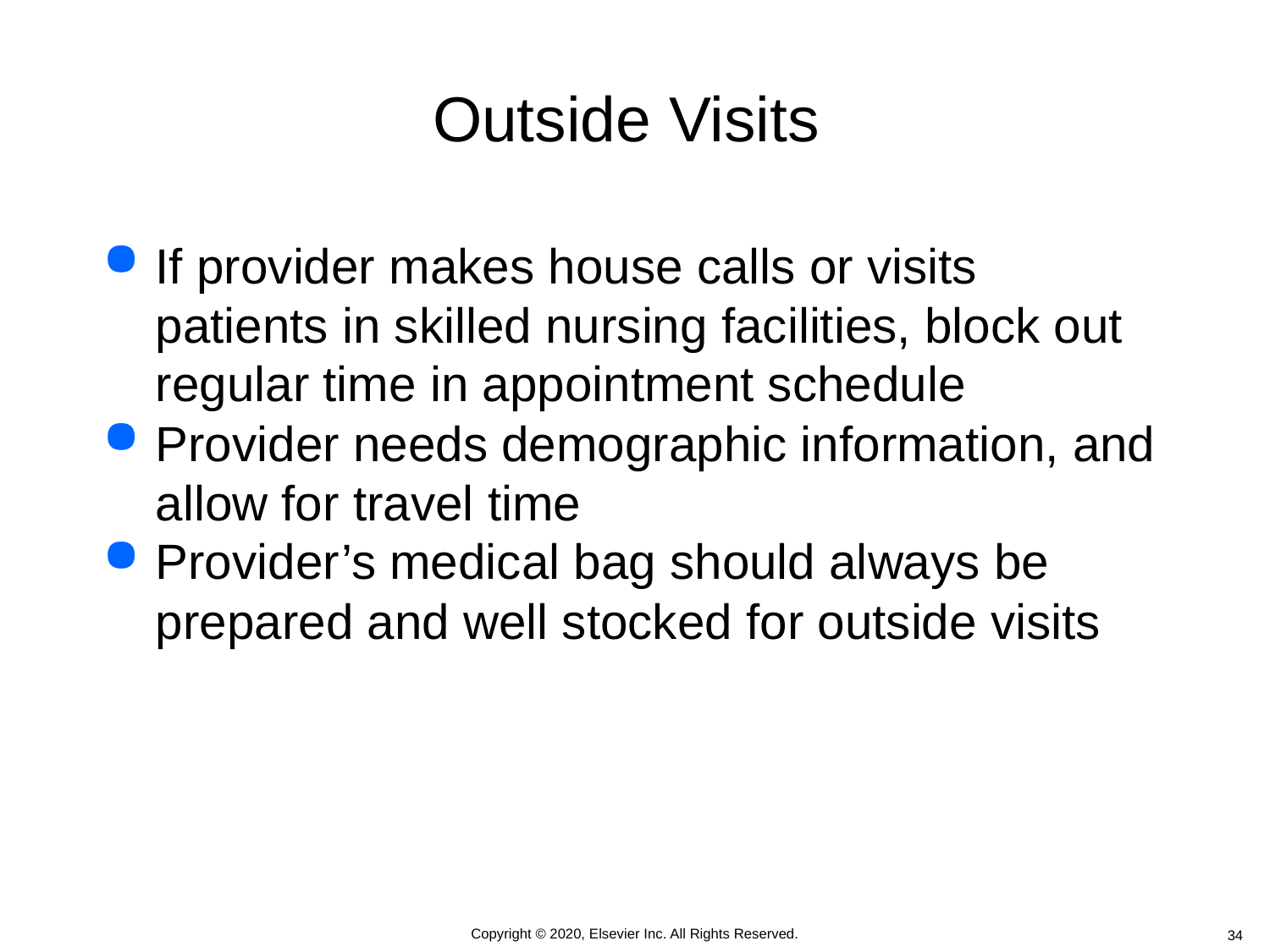

# Outside Visits
If provider makes house calls or visits patients in skilled nursing facilities, block out regular time in appointment schedule
Provider needs demographic information, and allow for travel time
Provider’s medical bag should always be prepared and well stocked for outside visits
 34